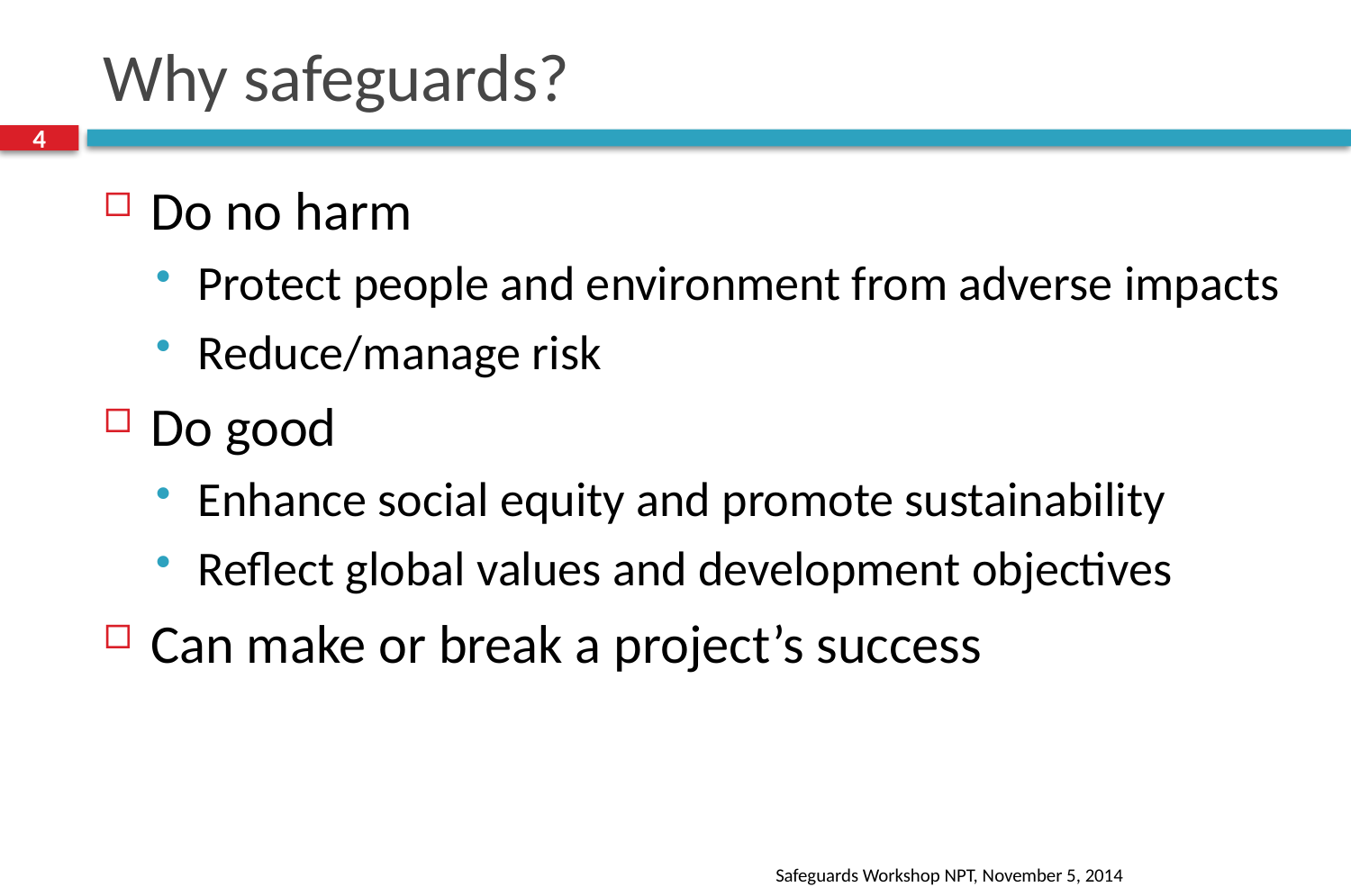

# Why safeguards?
4
Do no harm
Protect people and environment from adverse impacts
Reduce/manage risk
Do good
Enhance social equity and promote sustainability
Reflect global values and development objectives
Can make or break a project’s success